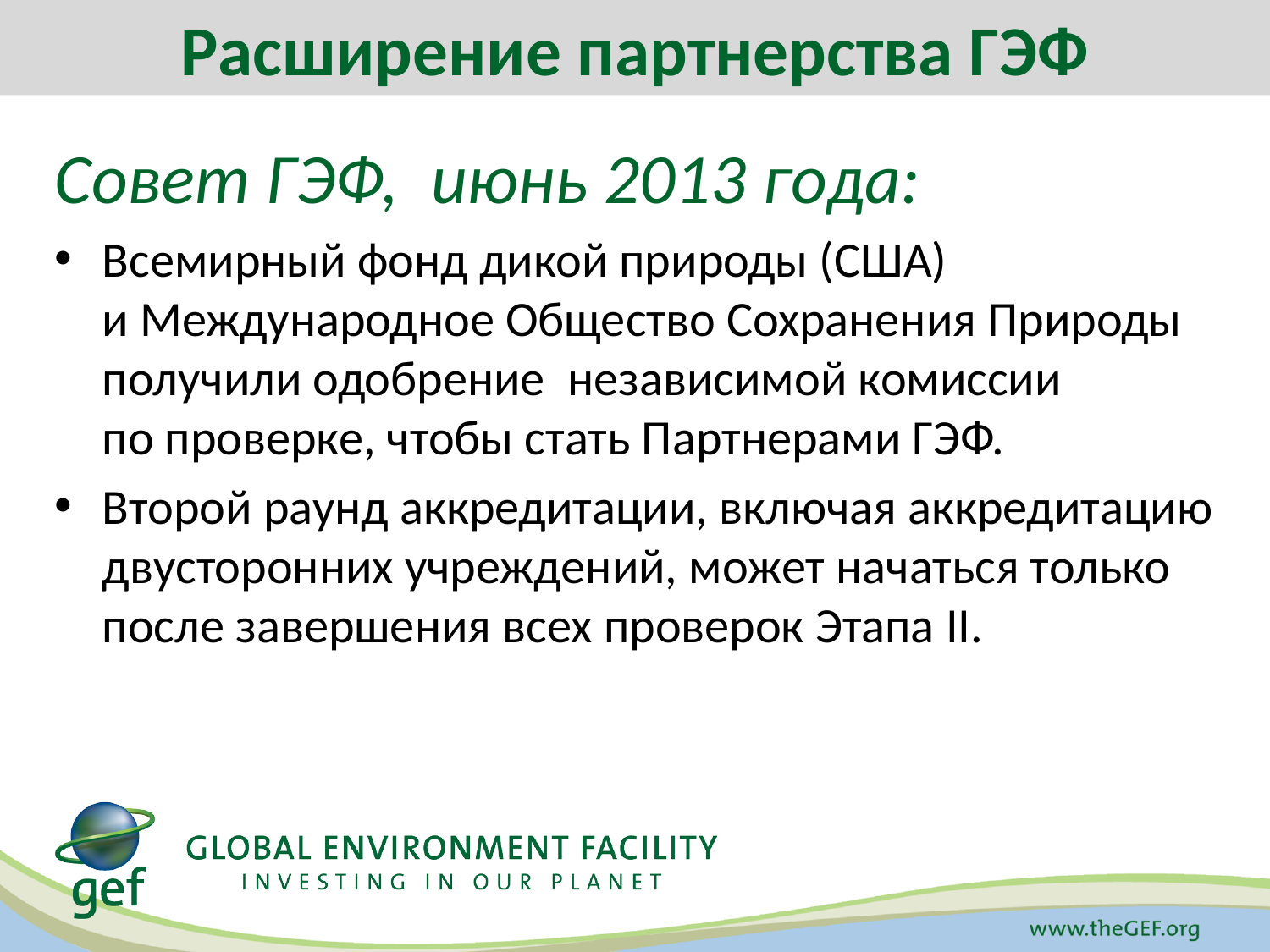

Расширение партнерства ГЭФ
Совет ГЭФ,  июнь 2013 года:
Всемирный фонд дикой природы (США)
и Международное Общество Сохранения Природы получили одобрение  независимой комиссии
по проверке, чтобы стать Партнерами ГЭФ.
Второй раунд аккредитации, включая аккредитацию двусторонних учреждений, может начаться только после завершения всех проверок Этапа II.